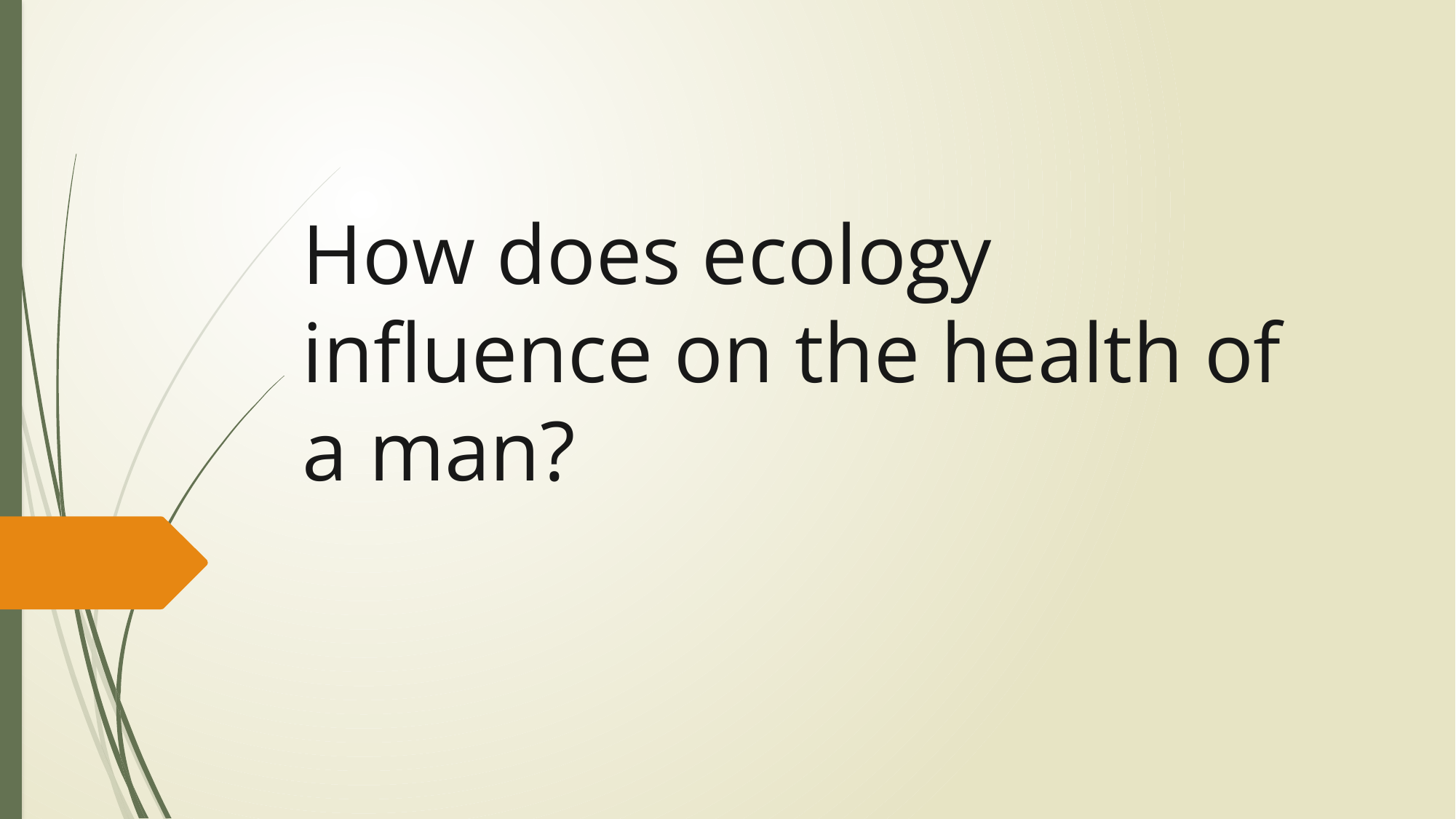

# How does ecology influence on the health of a man?